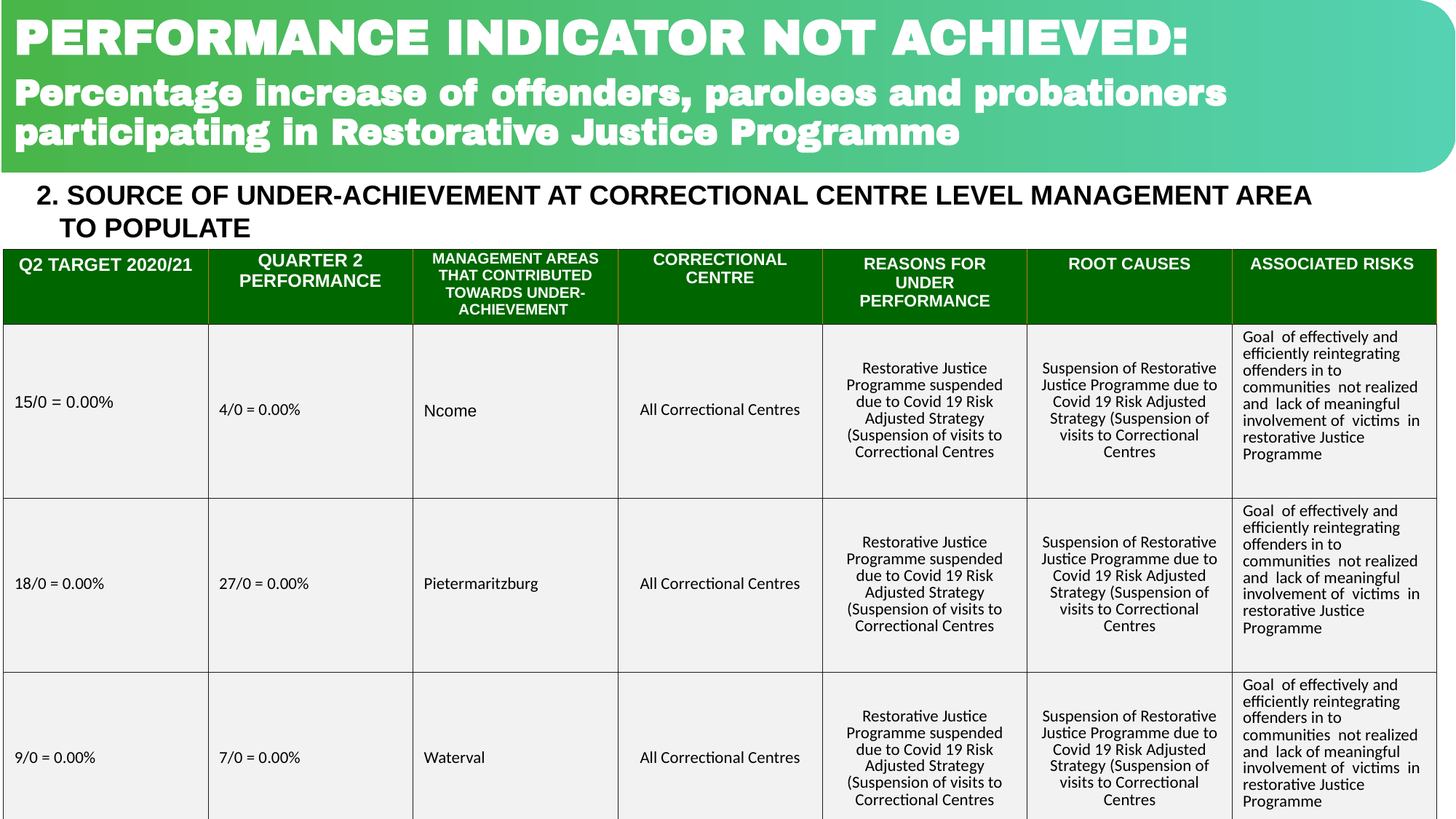

PERFORMANCE INDICATOR NOT ACHIEVED:
Percentage increase of offenders, parolees and probationers participating in Restorative Justice Programme
2. SOURCE OF UNDER-ACHIEVEMENT AT CORRECTIONAL CENTRE LEVEL MANAGEMENT AREA
   TO POPULATE
| Q2 TARGET 2020/21 | QUARTER 2 PERFORMANCE | MANAGEMENT AREAS THAT CONTRIBUTED TOWARDS UNDER-ACHIEVEMENT | CORRECTIONAL CENTRE | REASONS FOR UNDER PERFORMANCE | ROOT CAUSES | ASSOCIATED RISKS |
| --- | --- | --- | --- | --- | --- | --- |
| 15/0 = 0.00% | 4/0 = 0.00% | Ncome | All Correctional Centres | Restorative Justice Programme suspended due to Covid 19 Risk Adjusted Strategy (Suspension of visits to Correctional Centres | Suspension of Restorative Justice Programme due to Covid 19 Risk Adjusted Strategy (Suspension of visits to Correctional Centres | Goal of effectively and efficiently reintegrating offenders in to communities not realized and lack of meaningful involvement of victims in restorative Justice Programme |
| 18/0 = 0.00% | 27/0 = 0.00% | Pietermaritzburg | All Correctional Centres | Restorative Justice Programme suspended due to Covid 19 Risk Adjusted Strategy (Suspension of visits to Correctional Centres | Suspension of Restorative Justice Programme due to Covid 19 Risk Adjusted Strategy (Suspension of visits to Correctional Centres | Goal of effectively and efficiently reintegrating offenders in to communities not realized and lack of meaningful involvement of victims in restorative Justice Programme |
| 9/0 = 0.00% | 7/0 = 0.00% | Waterval | All Correctional Centres | Restorative Justice Programme suspended due to Covid 19 Risk Adjusted Strategy (Suspension of visits to Correctional Centres | Suspension of Restorative Justice Programme due to Covid 19 Risk Adjusted Strategy (Suspension of visits to Correctional Centres | Goal of effectively and efficiently reintegrating offenders in to communities not realized and lack of meaningful involvement of victims in restorative Justice Programme |